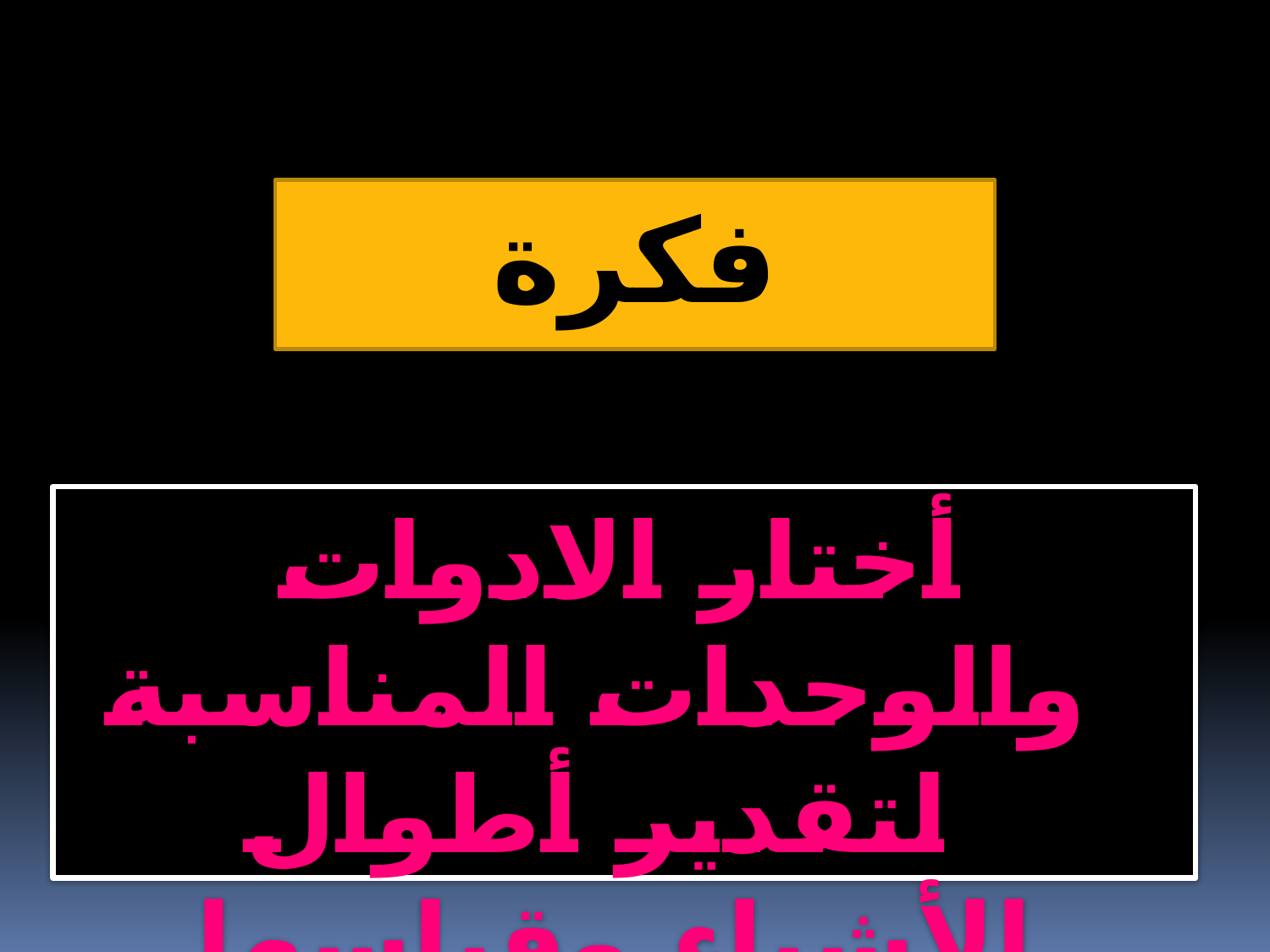

فكرة الدرس
أختار الادوات والوحدات المناسبة لتقدير أطوال الأشباء وقياسها